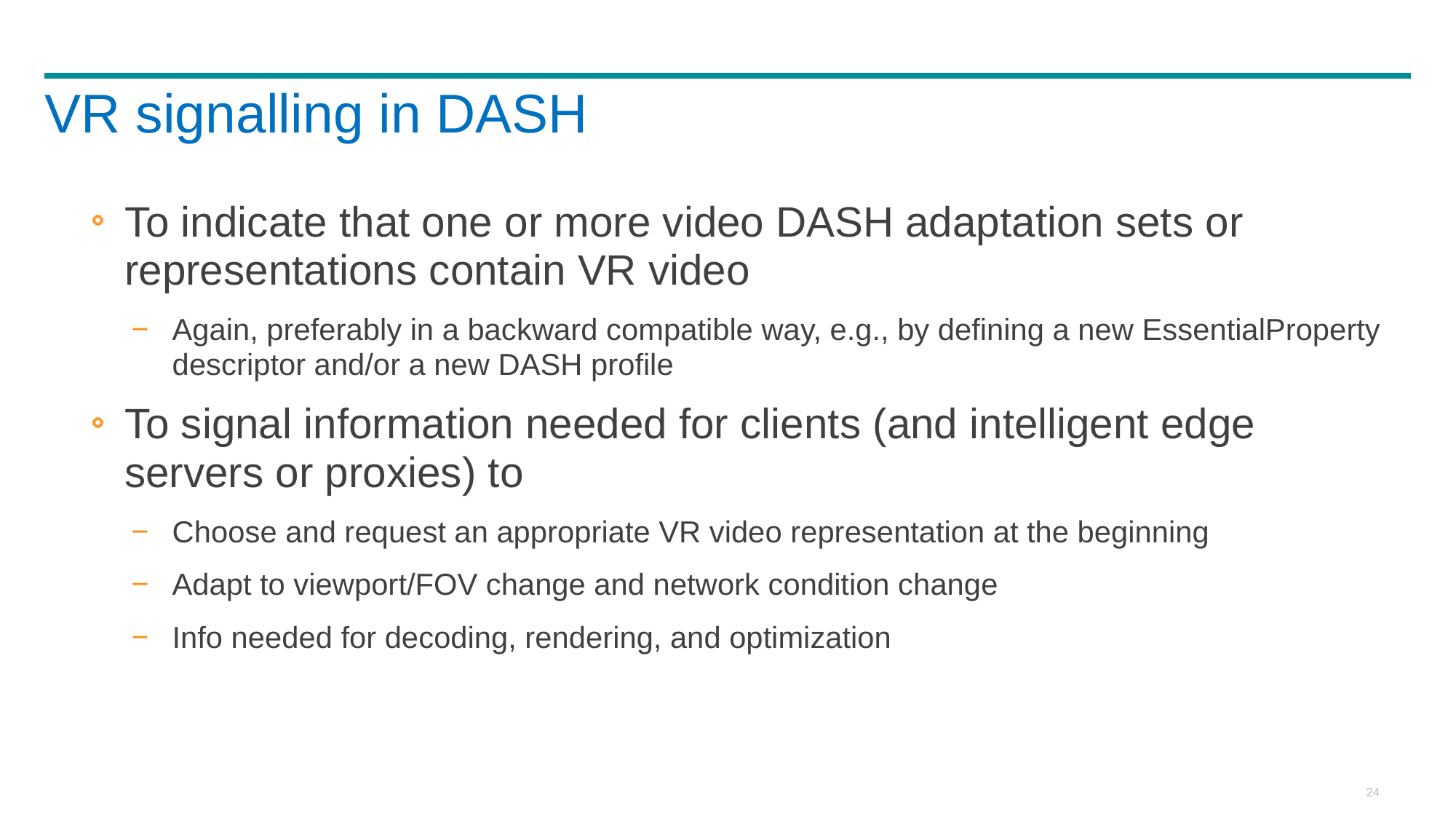

# VR signalling in DASH
To indicate that one or more video DASH adaptation sets or representations contain VR video
Again, preferably in a backward compatible way, e.g., by defining a new EssentialProperty descriptor and/or a new DASH profile
To signal information needed for clients (and intelligent edge servers or proxies) to
Choose and request an appropriate VR video representation at the beginning
Adapt to viewport/FOV change and network condition change
Info needed for decoding, rendering, and optimization